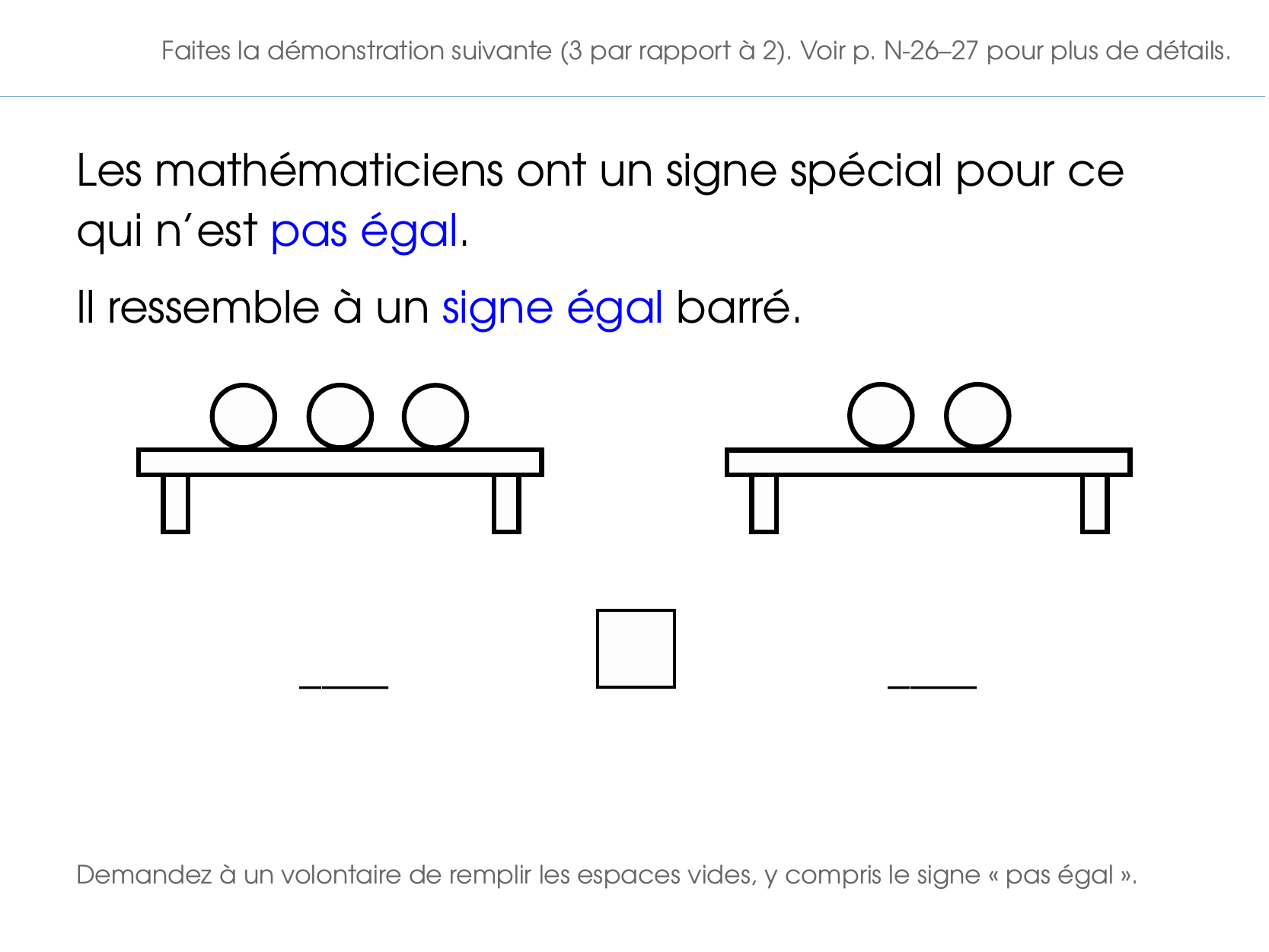

Faites la démonstration suivante (3 par rapport à 2). Voir p. N-26–27 pour plus de détails.
Les mathématiciens ont un signe spécial pour ce qui n’est pas égal.
Il ressemble à un signe égal barré.

____
____
Demandez à un volontaire de remplir les espaces vides, y compris le signe « pas égal ».